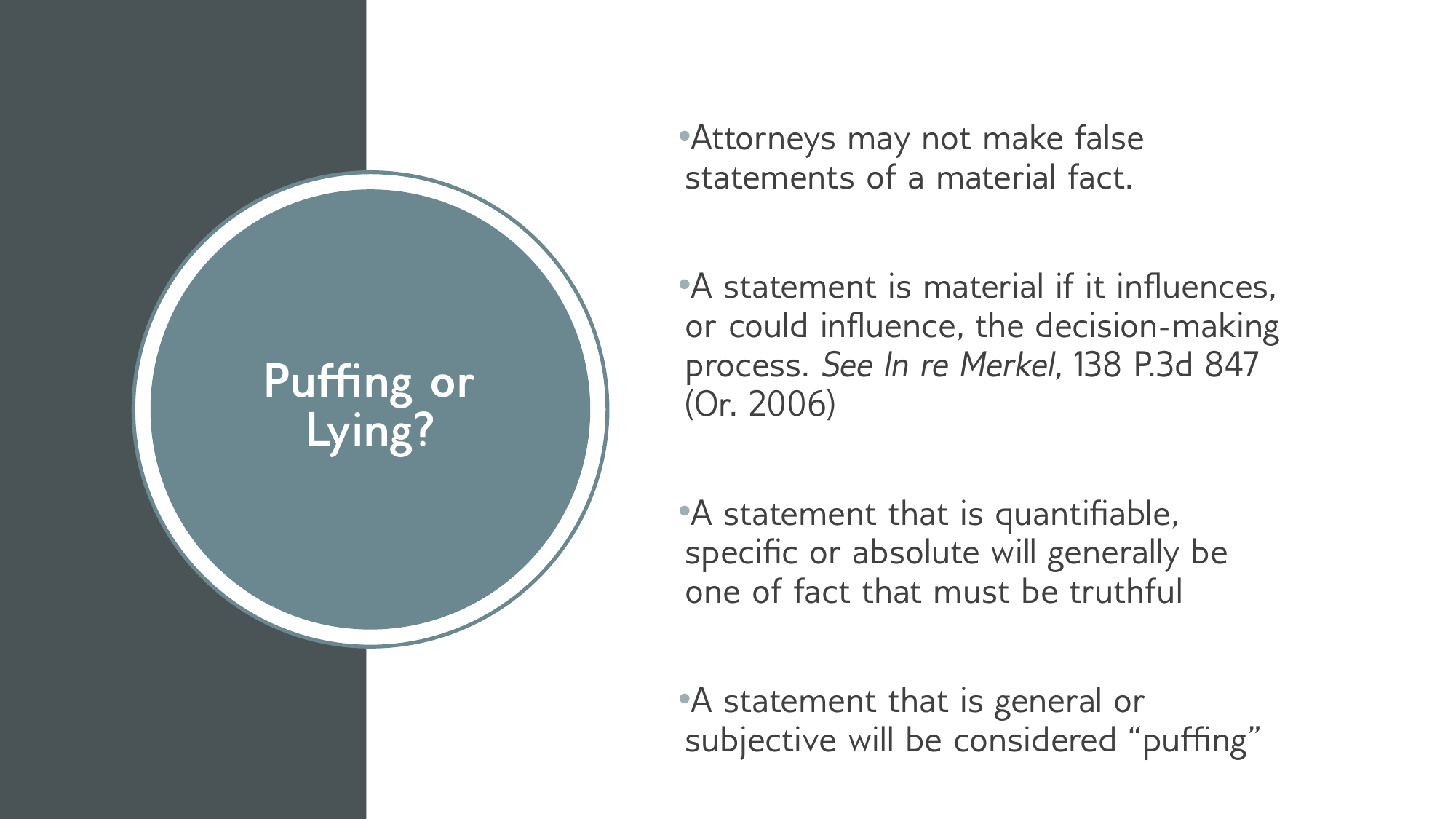

Attorneys may not make false statements of a material fact.

A statement is material if it influences, or could influence, the decision-making process. See In re Merkel, 138 P.3d 847 (Or. 2006)

A statement that is quantifiable, specific or absolute will generally be one of fact that must be truthful

A statement that is general or subjective will be considered “puffing”

Puffing or Lying?